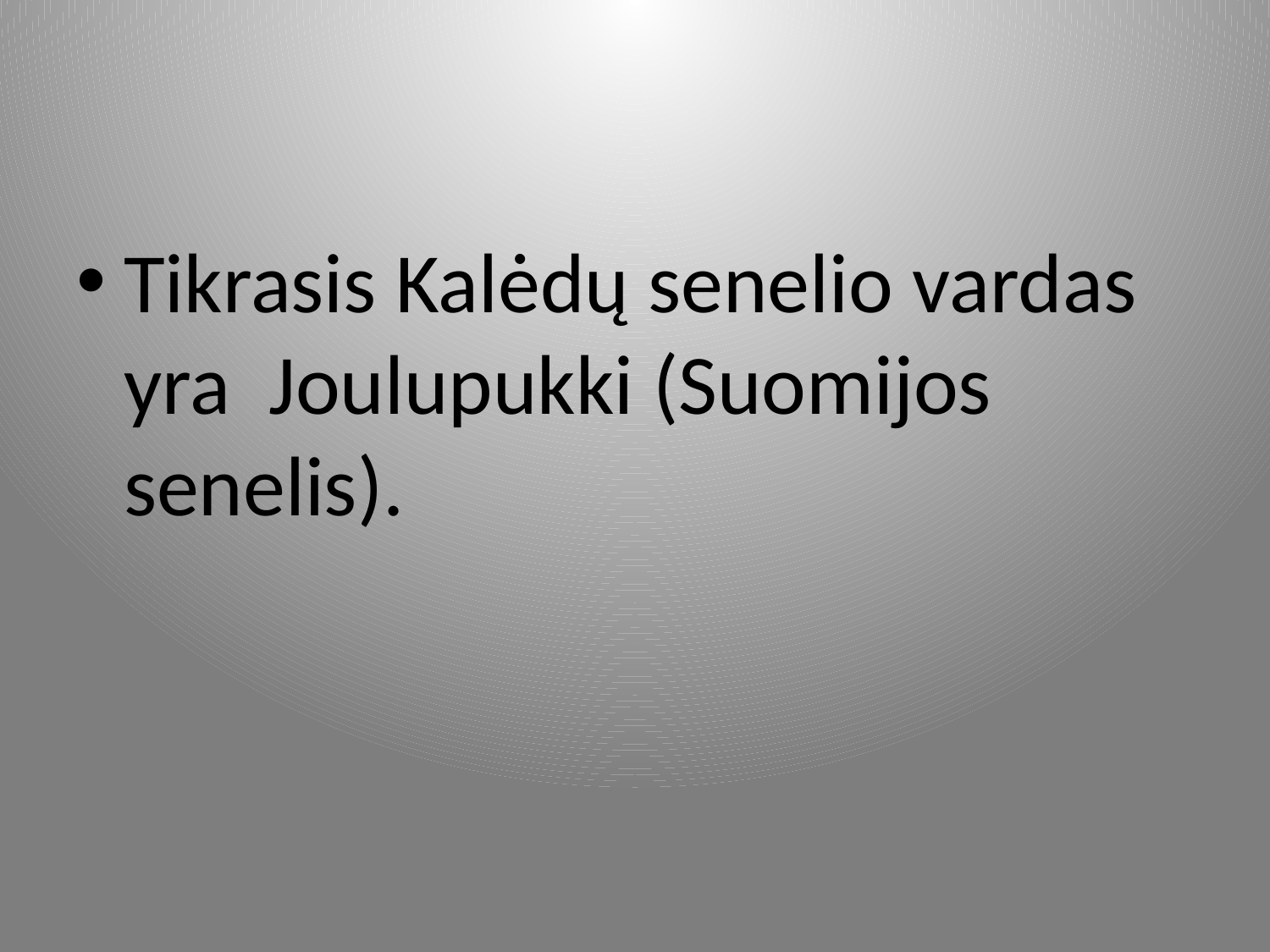

#
Tikrasis Kalėdų senelio vardas yra  Joulupukki (Suomijos senelis).